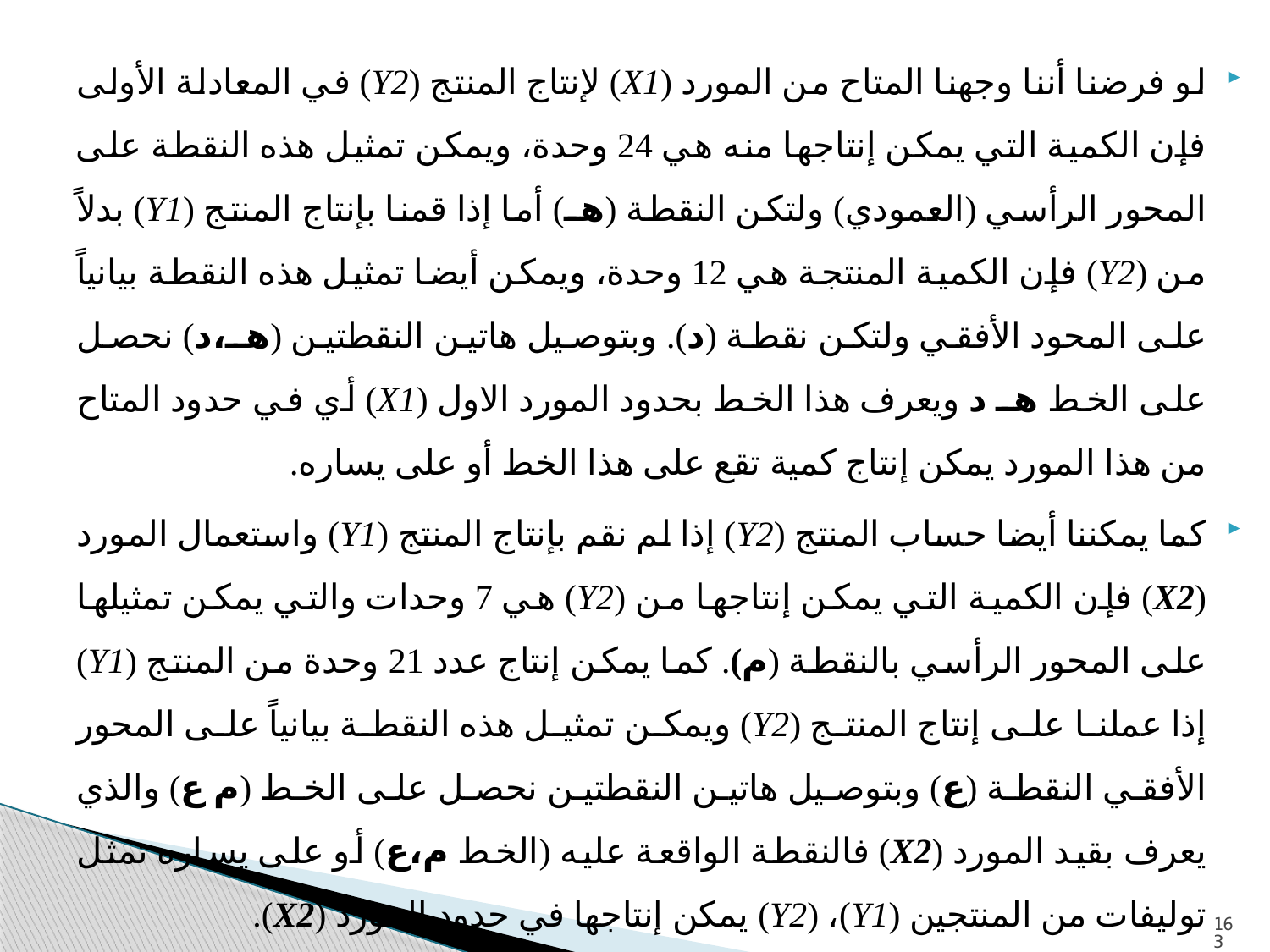

لو فرضنا أننا وجهنا المتاح من المورد (X1) لإنتاج المنتج (Y2) في المعادلة الأولى فإن الكمية التي يمكن إنتاجها منه هي 24 وحدة، ويمكن تمثيل هذه النقطة على المحور الرأسي (العمودي) ولتكن النقطة (هـ) أما إذا قمنا بإنتاج المنتج (Y1) بدلاً من (Y2) فإن الكمية المنتجة هي 12 وحدة، ويمكن أيضا تمثيل هذه النقطة بيانياً على المحود الأفقي ولتكن نقطة (د). وبتوصيل هاتين النقطتين (هـ،د) نحصل على الخط هـ د ويعرف هذا الخط بحدود المورد الاول (X1) أي في حدود المتاح من هذا المورد يمكن إنتاج كمية تقع على هذا الخط أو على يساره.
كما يمكننا أيضا حساب المنتج (Y2) إذا لم نقم بإنتاج المنتج (Y1) واستعمال المورد (X2) فإن الكمية التي يمكن إنتاجها من (Y2) هي 7 وحدات والتي يمكن تمثيلها على المحور الرأسي بالنقطة (م). كما يمكن إنتاج عدد 21 وحدة من المنتج (Y1) إذا عملنا على إنتاج المنتج (Y2) ويمكن تمثيل هذه النقطة بيانياً على المحور الأفقي النقطة (ع) وبتوصيل هاتين النقطتين نحصل على الخط (م ع) والذي يعرف بقيد المورد (X2) فالنقطة الواقعة عليه (الخط م،ع) أو على يساره تمثل توليفات من المنتجين (Y1)، (Y2) يمكن إنتاجها في حدود المورد (X2).
163